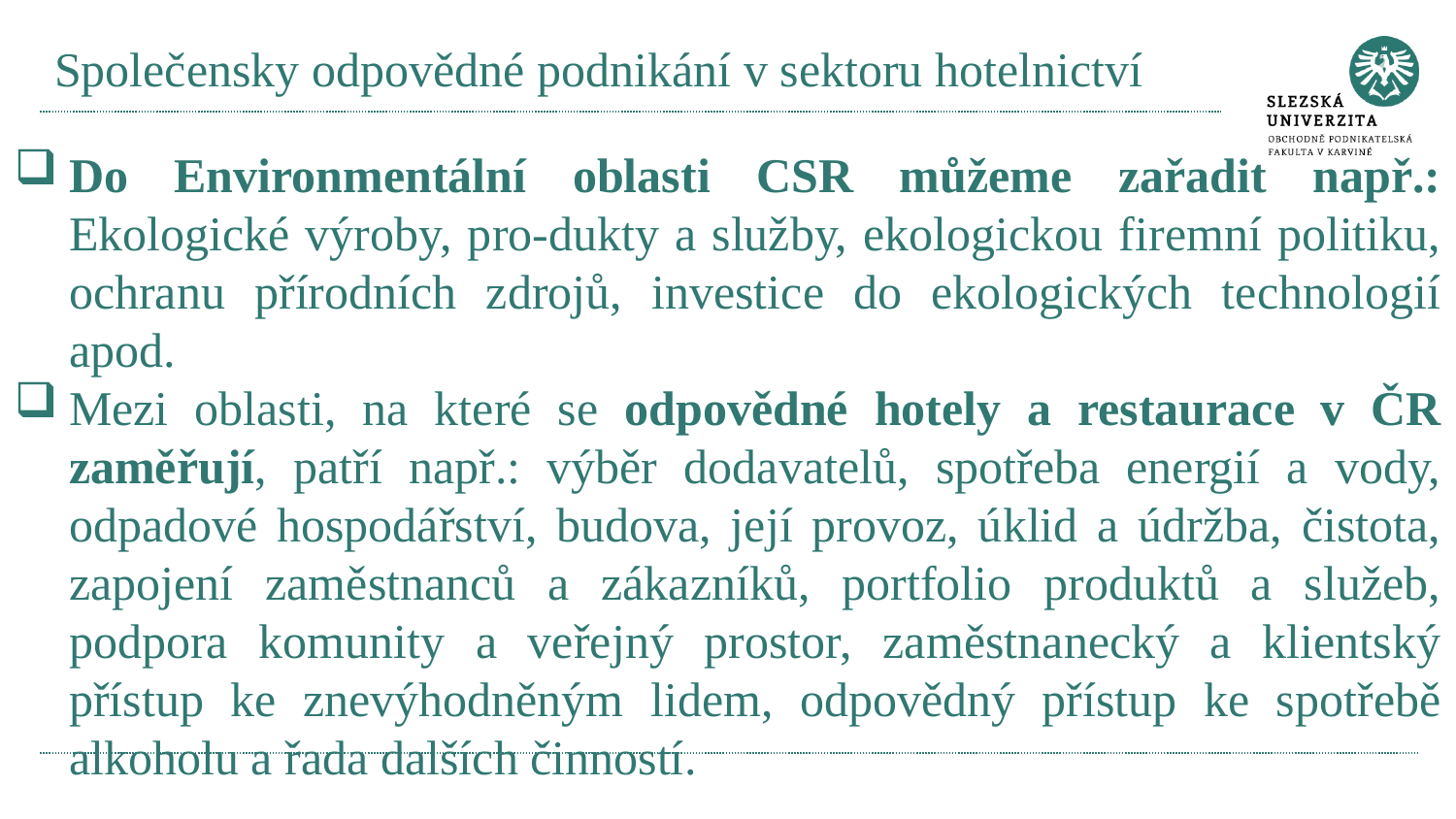

# Společensky odpovědné podnikání v sektoru hotelnictví
Do Environmentální oblasti CSR můžeme zařadit např.: Ekologické výroby, pro-dukty a služby, ekologickou firemní politiku, ochranu přírodních zdrojů, investice do ekologických technologií apod.
Mezi oblasti, na které se odpovědné hotely a restaurace v ČR zaměřují, patří např.: výběr dodavatelů, spotřeba energií a vody, odpadové hospodářství, budova, její provoz, úklid a údržba, čistota, zapojení zaměstnanců a zákazníků, portfolio produktů a služeb, podpora komunity a veřejný prostor, zaměstnanecký a klientský přístup ke znevýhodněným lidem, odpovědný přístup ke spotřebě alkoholu a řada dalších činností.